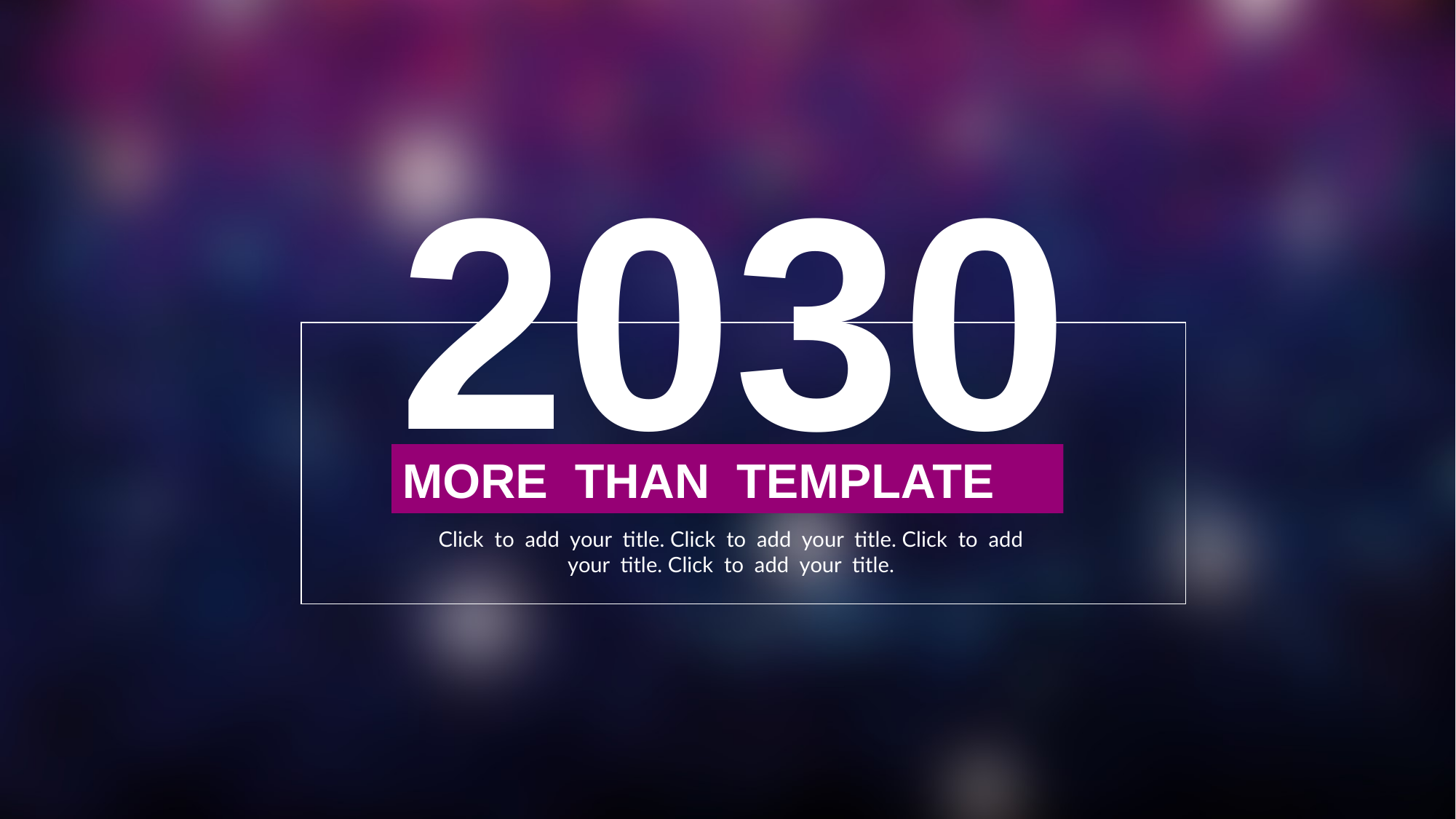

2030

MORE  THAN  TEMPLATE
Click  to  add  your  title. Click  to  add  your  title. Click  to  add  your  title. Click  to  add  your  title.